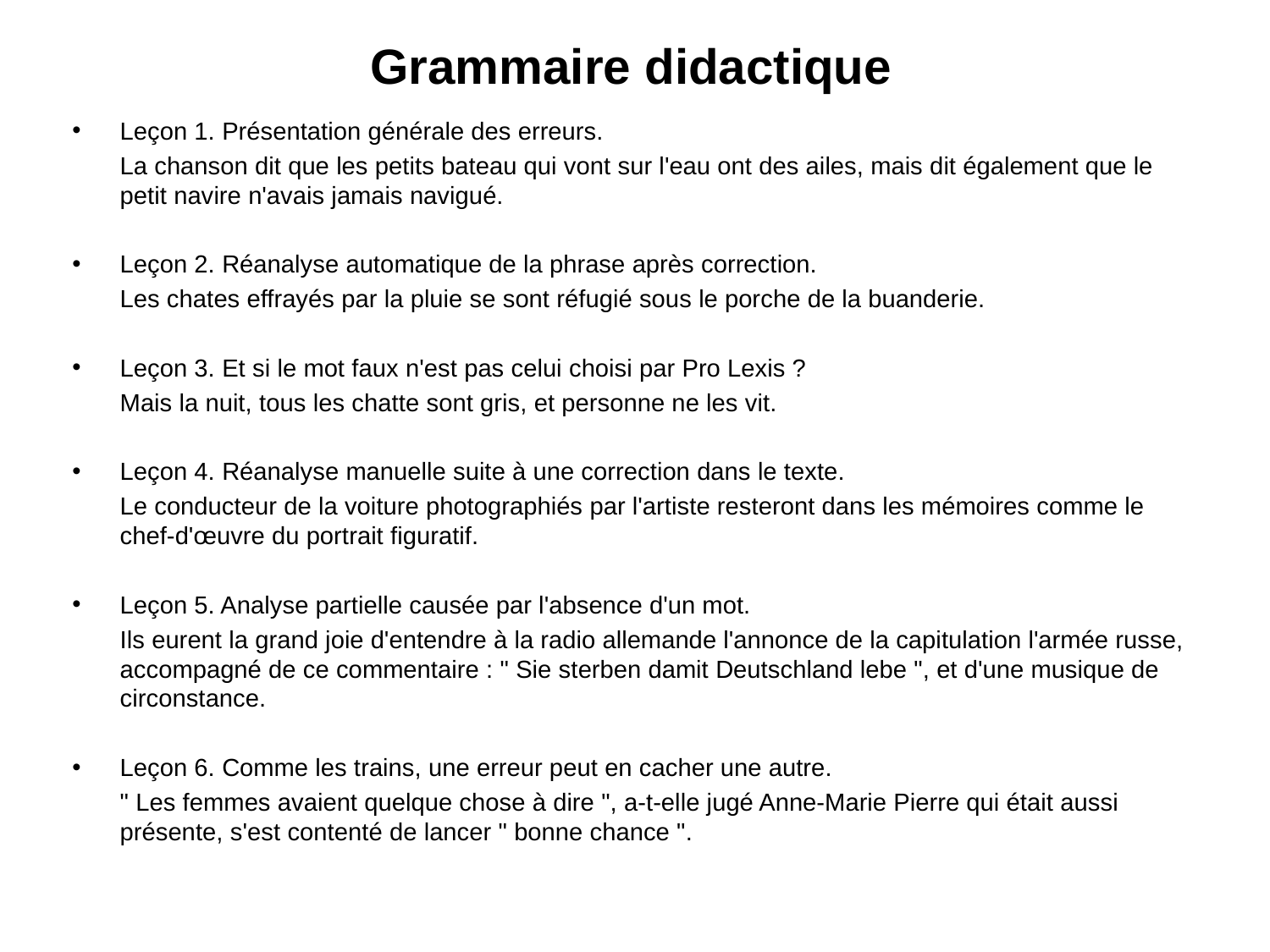

# Grammaire didactique
Leçon 1. Présentation générale des erreurs.
	La chanson dit que les petits bateau qui vont sur l'eau ont des ailes, mais dit également que le petit navire n'avais jamais navigué.

Leçon 2. Réanalyse automatique de la phrase après correction.
	Les chates effrayés par la pluie se sont réfugié sous le porche de la buanderie.

Leçon 3. Et si le mot faux n'est pas celui choisi par Pro Lexis ?
	Mais la nuit, tous les chatte sont gris, et personne ne les vit.

Leçon 4. Réanalyse manuelle suite à une correction dans le texte.
	Le conducteur de la voiture photographiés par l'artiste resteront dans les mémoires comme le chef-d'œuvre du portrait figuratif.

Leçon 5. Analyse partielle causée par l'absence d'un mot.
	Ils eurent la grand joie d'entendre à la radio allemande l'annonce de la capitulation l'armée russe, accompagné de ce commentaire : " Sie sterben damit Deutschland lebe ", et d'une musique de circonstance.

Leçon 6. Comme les trains, une erreur peut en cacher une autre.
	" Les femmes avaient quelque chose à dire ", a-t-elle jugé Anne-Marie Pierre qui était aussi présente, s'est contenté de lancer " bonne chance ".